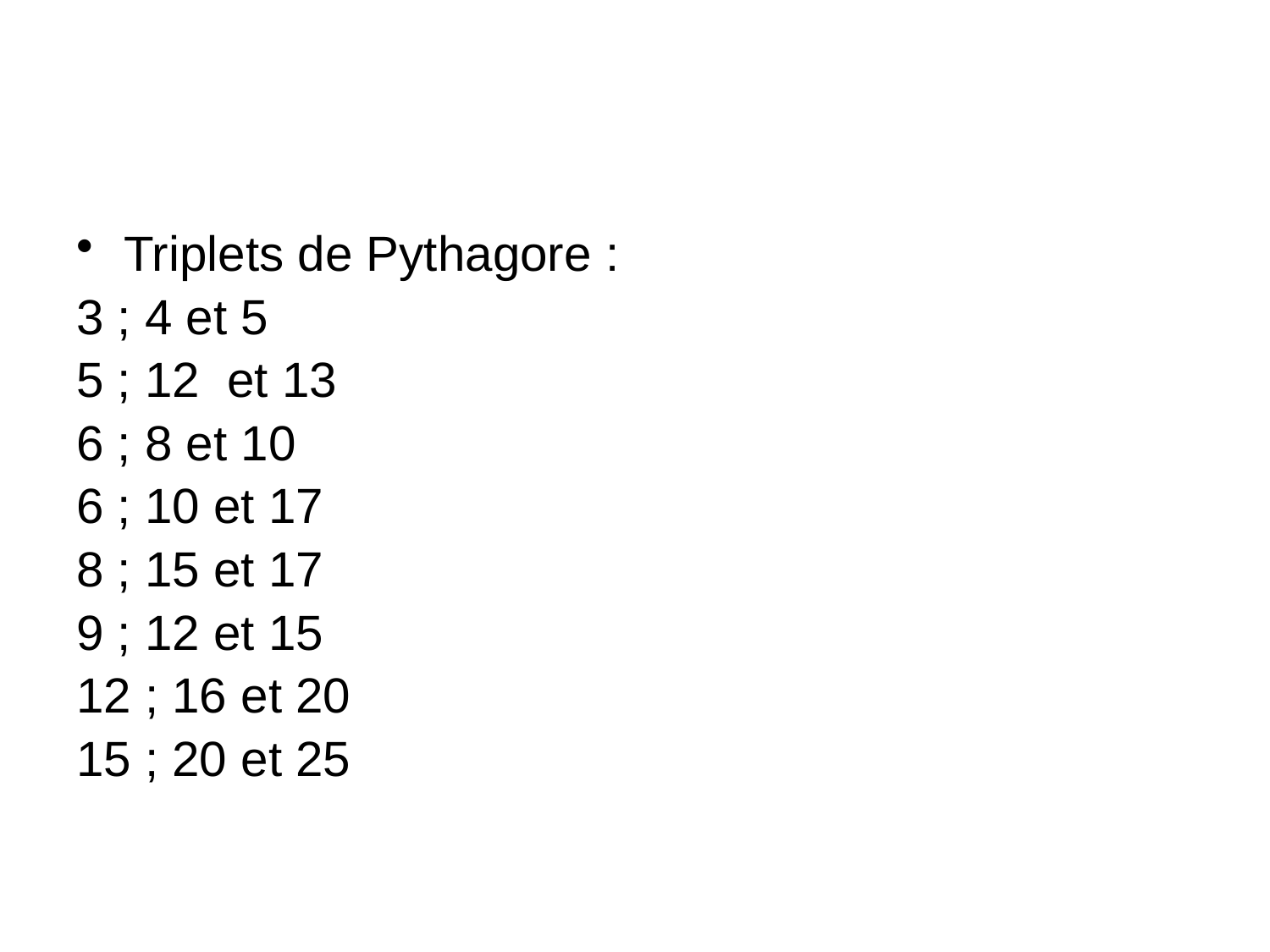

#
Triplets de Pythagore :
3 ; 4 et 5
5 ; 12  et 13
6 ; 8 et 10
6 ; 10 et 17
8 ; 15 et 17
9 ; 12 et 15
12 ; 16 et 20
15 ; 20 et 25